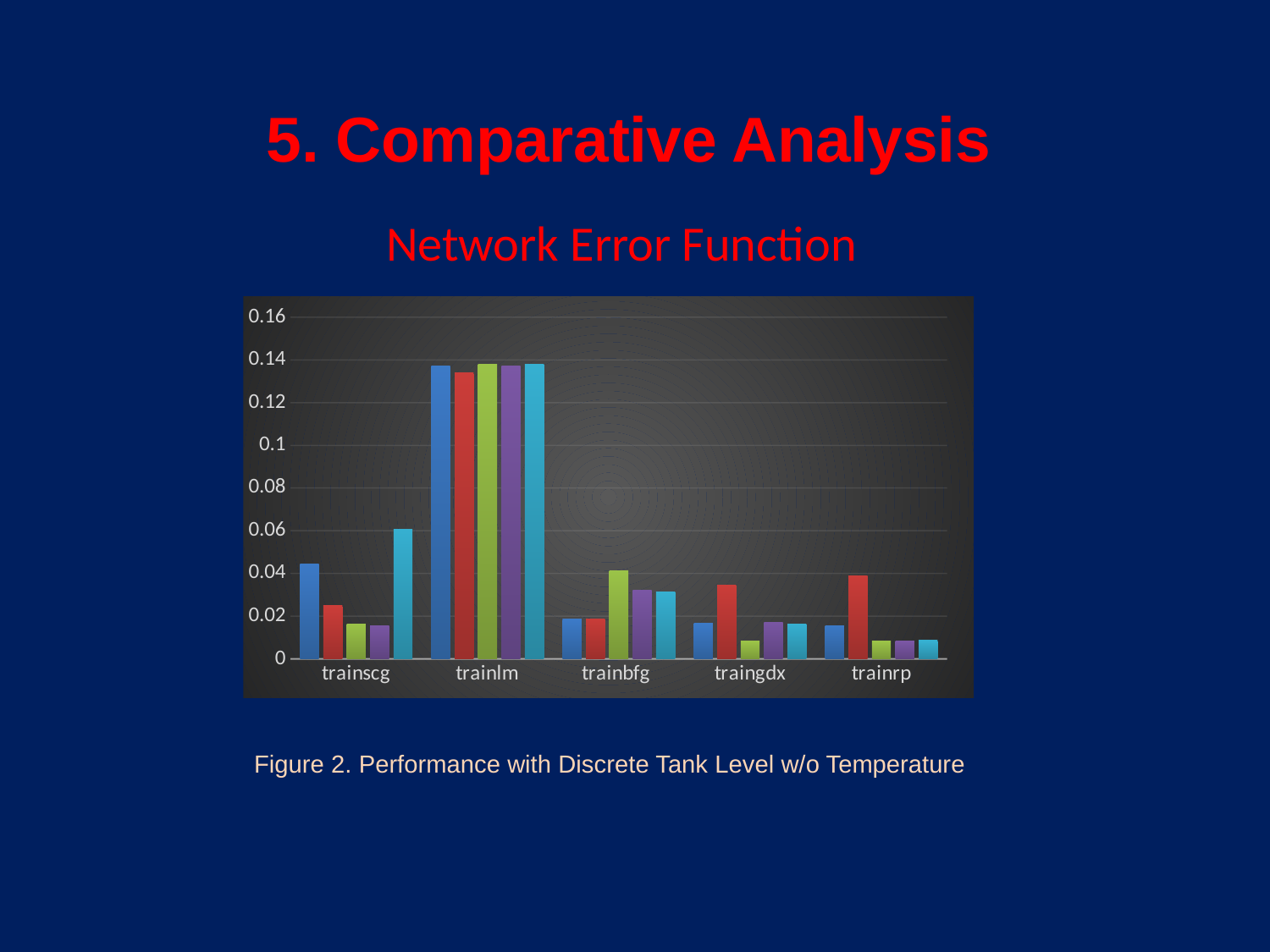

5. Comparative Analysis
Network Error Function

### Chart

| Category |  |  |  |  |  |
|---|---|---|---|---|---|
| trainscg | 0.0446 | 0.0251 | 0.0161 | 0.0156 | 0.0607 |
| trainlm | 0.137 | 0.134 | 0.138 | 0.137 | 0.138 |
| trainbfg  | 0.0185 | 0.0188 | 0.0411 | 0.0323 | 0.0315 |
| traingdx | 0.0166 | 0.0347 | 0.00849 | 0.0169 | 0.0164 |
| trainrp | 0.0156 | 0.0388 | 0.0085 | 0.00835 | 0.00857 |
        Figure 2. Performance with Discrete Tank Level w/o Temperature